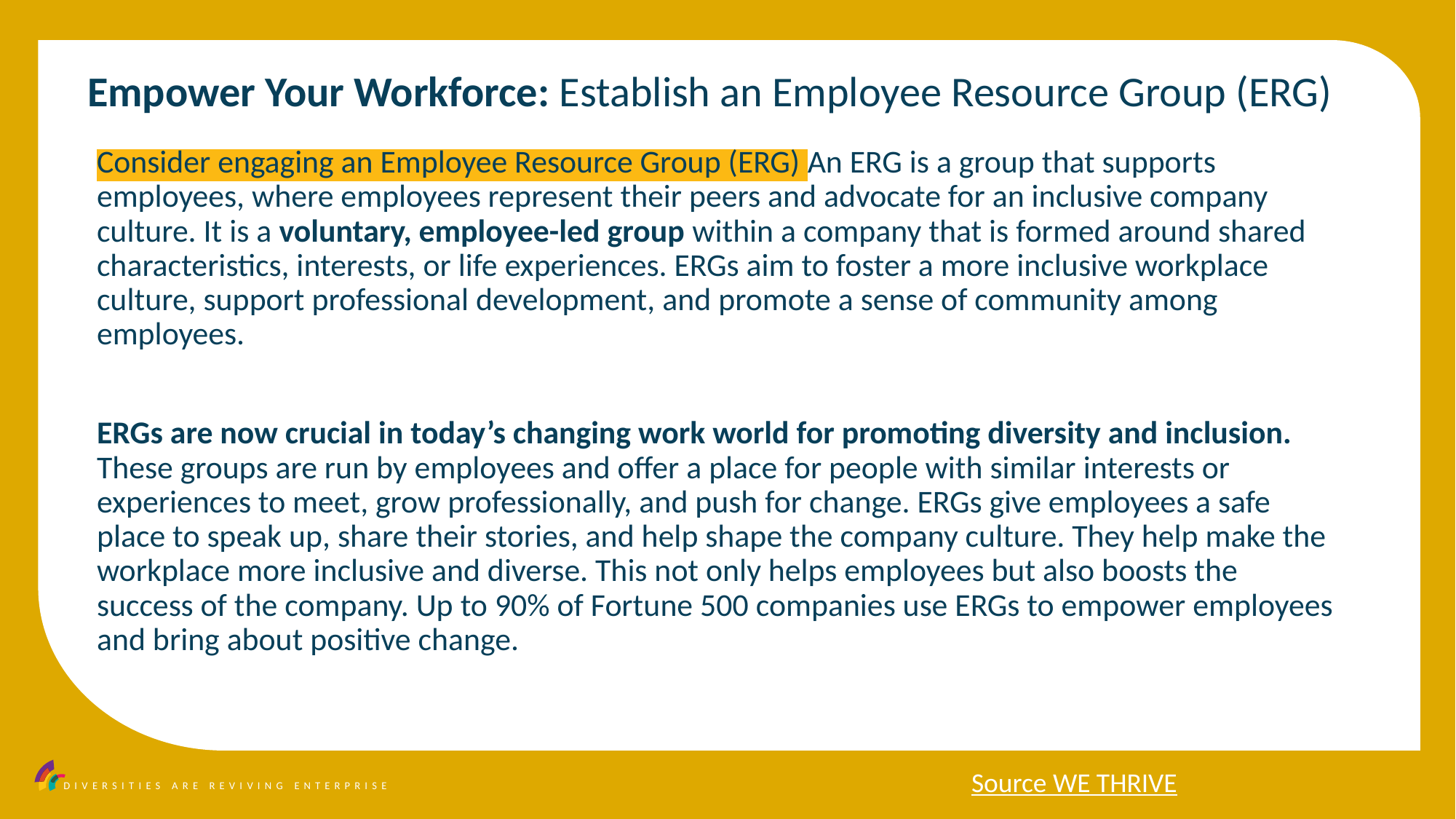

Empower Your Workforce: Establish an Employee Resource Group (ERG)
Consider engaging an Employee Resource Group (ERG) An ERG is a group that supports employees, where employees represent their peers and advocate for an inclusive company culture. It is a voluntary, employee-led group within a company that is formed around shared characteristics, interests, or life experiences. ERGs aim to foster a more inclusive workplace culture, support professional development, and promote a sense of community among employees.

ERGs are now crucial in today’s changing work world for promoting diversity and inclusion. These groups are run by employees and offer a place for people with similar interests or experiences to meet, grow professionally, and push for change. ERGs give employees a safe place to speak up, share their stories, and help shape the company culture. They help make the workplace more inclusive and diverse. This not only helps employees but also boosts the success of the company. Up to 90% of Fortune 500 companies use ERGs to empower employees and bring about positive change.

Source WE THRIVE